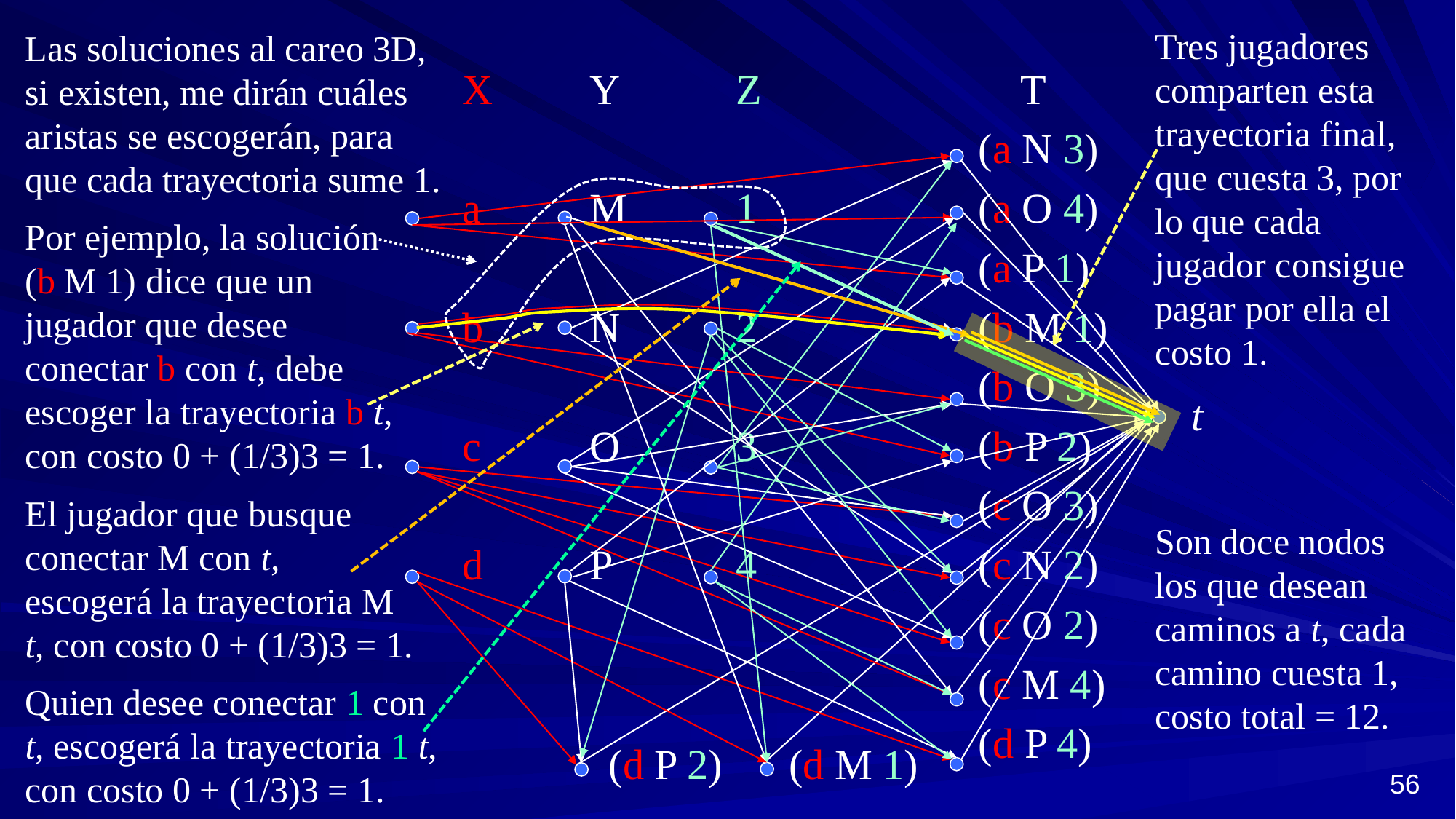

Tres jugadores comparten esta trayectoria final, que cuesta 3, por lo que cada jugador consigue pagar por ella el costo 1.
Las soluciones al careo 3D, si existen, me dirán cuáles aristas se escogerán, para que cada trayectoria sume 1.
Z

1

2

3

4
    T
(a N 3)
(a O 4)
(a P 1)
(b M 1)
(b O 3)
(b P 2)
(c O 3)
(c N 2)
(c O 2)
(c M 4)
(d P 4)
X

a

b

c

d
Y

M

N

O

P

Por ejemplo, la solución (b M 1) dice que un jugador que desee conectar b con t, debe escoger la trayectoria b t, con costo 0 + (1/3)3 = 1.

t

El jugador que busque conectar M con t, escogerá la trayectoria M t, con costo 0 + (1/3)3 = 1.
Son doce nodos los que desean caminos a t, cada camino cuesta 1, costo total = 12.

Quien desee conectar 1 con t, escogerá la trayectoria 1 t, con costo 0 + (1/3)3 = 1.

(d P 2)
(d M 1)

56